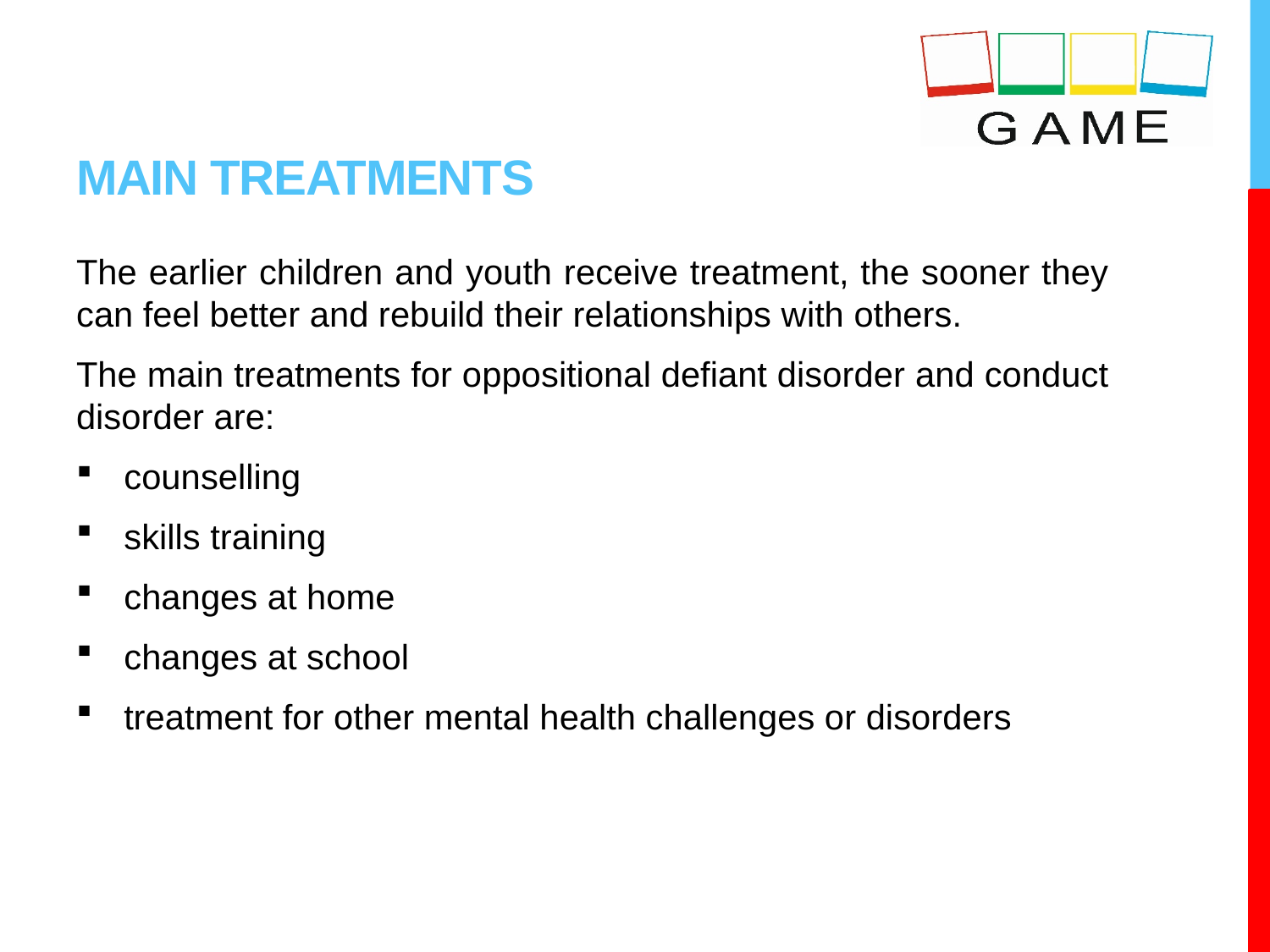

# MAIN TREATMENTS
The earlier children and youth receive treatment, the sooner they can feel better and rebuild their relationships with others.
The main treatments for oppositional defiant disorder and conduct disorder are:
counselling
skills training
changes at home
changes at school
treatment for other mental health challenges or disorders